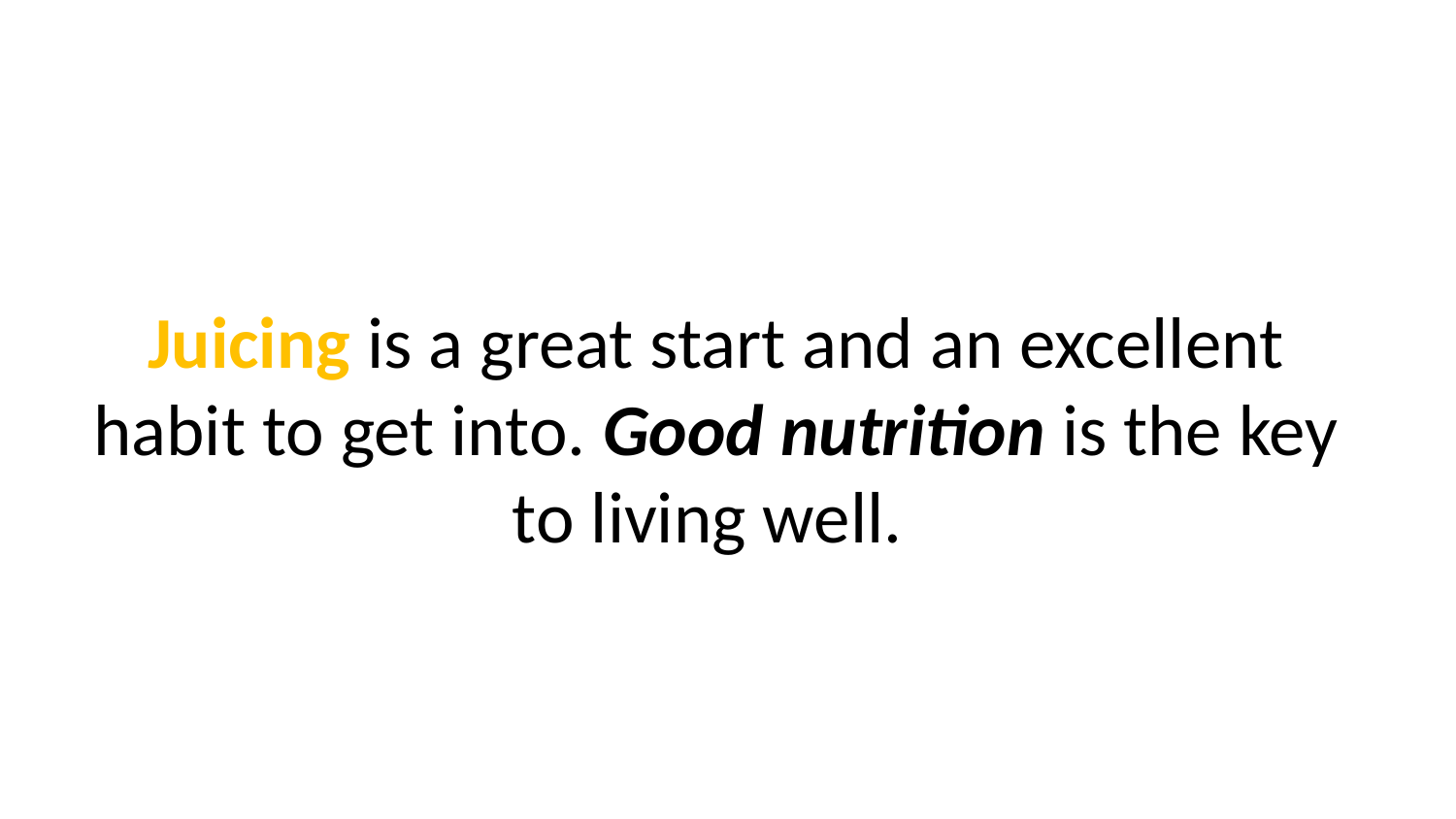

Juicing is a great start and an excellent habit to get into. Good nutrition is the key to living well.